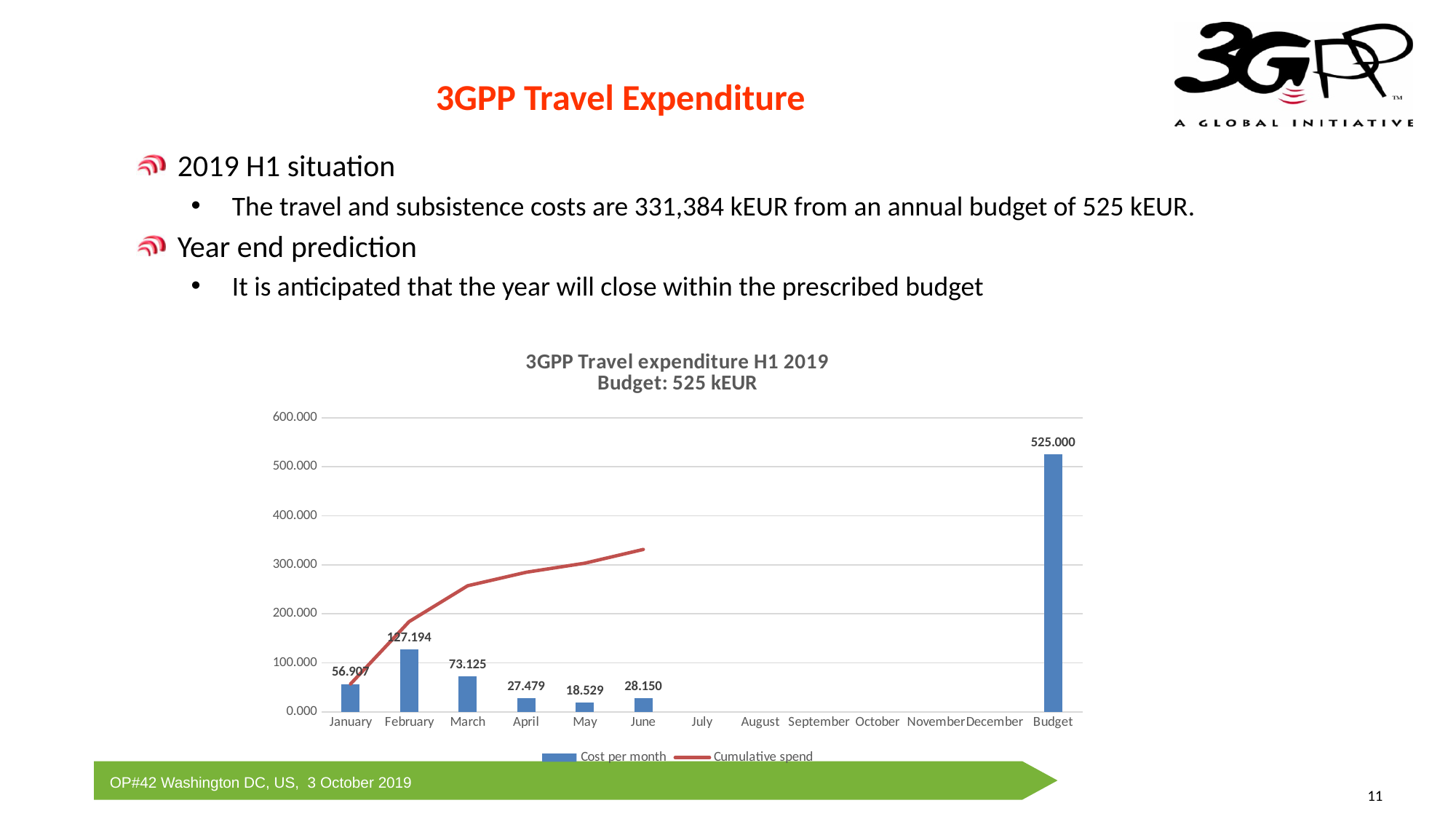

# 3GPP Travel Expenditure
2019 H1 situation
The travel and subsistence costs are 331,384 kEUR from an annual budget of 525 kEUR.
Year end prediction
It is anticipated that the year will close within the prescribed budget

### Chart: 3GPP Travel expenditure H1 2019

Budget: 525 kEUR

| Category | Cost per month | Cumulative spend |
|---|---|---|
| January | 56.907 | 56.907 |
| February | 127.194 | 184.101 |
| March | 73.125 | 257.226 |
| April | 27.479 | 284.705 |
| May | 18.529 | 303.234 |
| June | 28.15 | 331.38399999999996 |
| July | None | None |
| August | None | None |
| September | None | None |
| October | None | None |
| November | None | None |
| December | None | None |
| Budget | 525.0 | None |
11